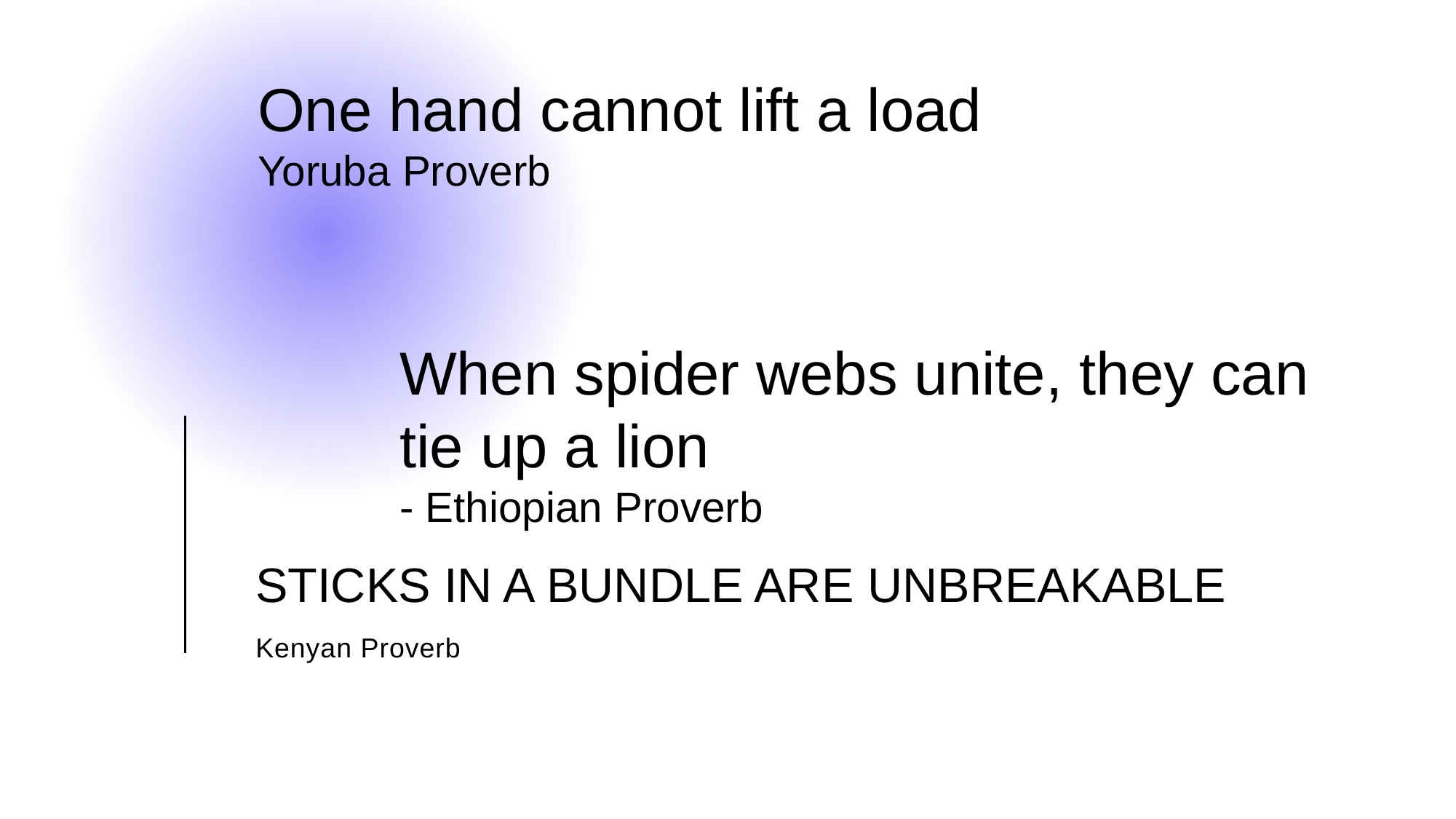

One hand cannot lift a load
Yoruba Proverb
When spider webs unite, they can tie up a lion
- Ethiopian Proverb
Sticks in a bundle are unbreakable
# Kenyan Proverb